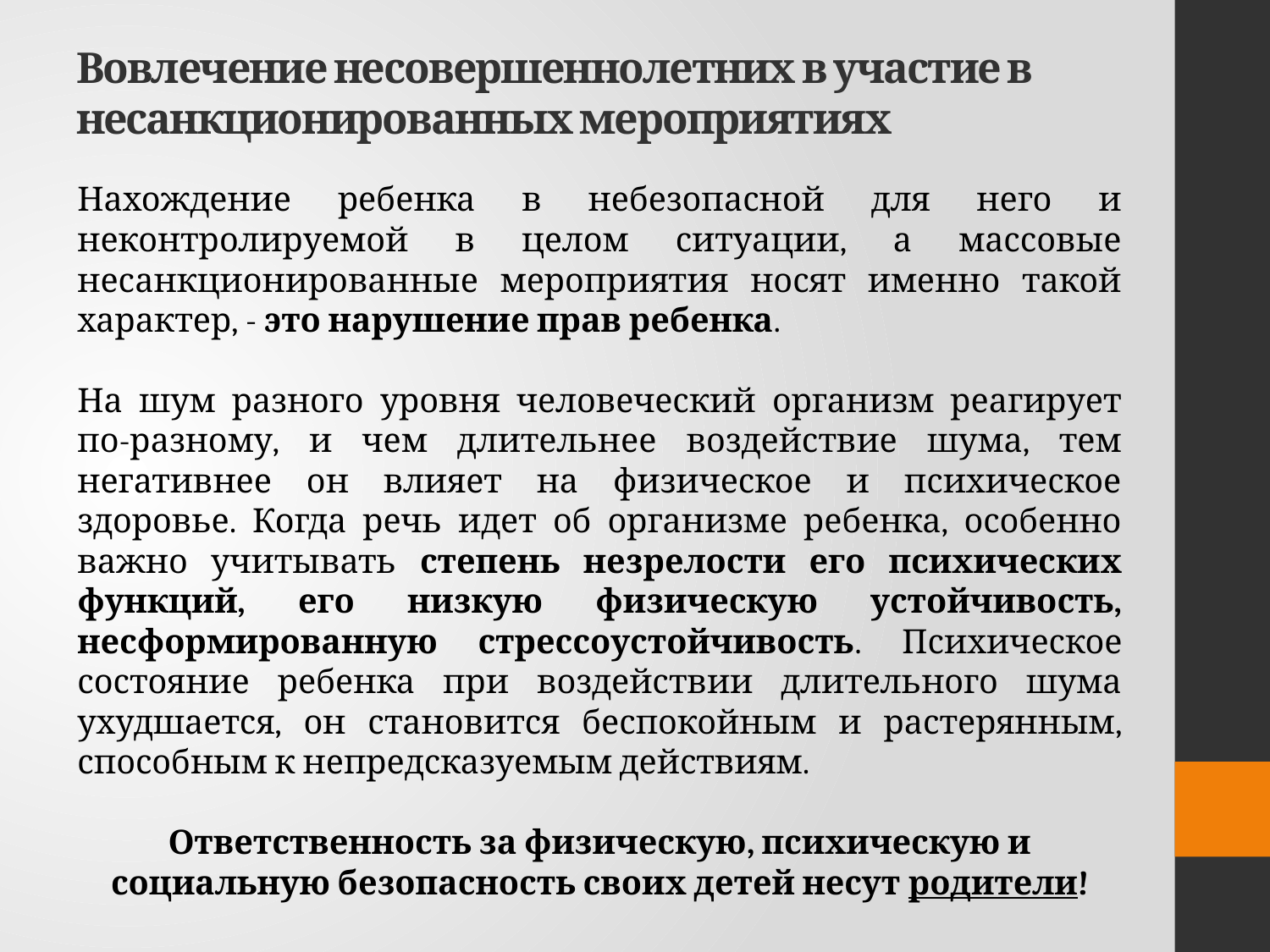

# Вовлечение несовершеннолетних в участие в несанкционированных мероприятиях
Нахождение ребенка в небезопасной для него и неконтролируемой в целом ситуации, а массовые несанкционированные мероприятия носят именно такой характер, - это нарушение прав ребенка.

На шум разного уровня человеческий организм реагирует по-разному, и чем длительнее воздействие шума, тем негативнее он влияет на физическое и психическое здоровье. Когда речь идет об организме ребенка, особенно важно учитывать степень незрелости его психических функций, его низкую физическую устойчивость, несформированную стрессоустойчивость. Психическое состояние ребенка при воздействии длительного шума ухудшается, он становится беспокойным и растерянным, способным к непредсказуемым действиям.

Ответственность за физическую, психическую и социальную безопасность своих детей несут родители!